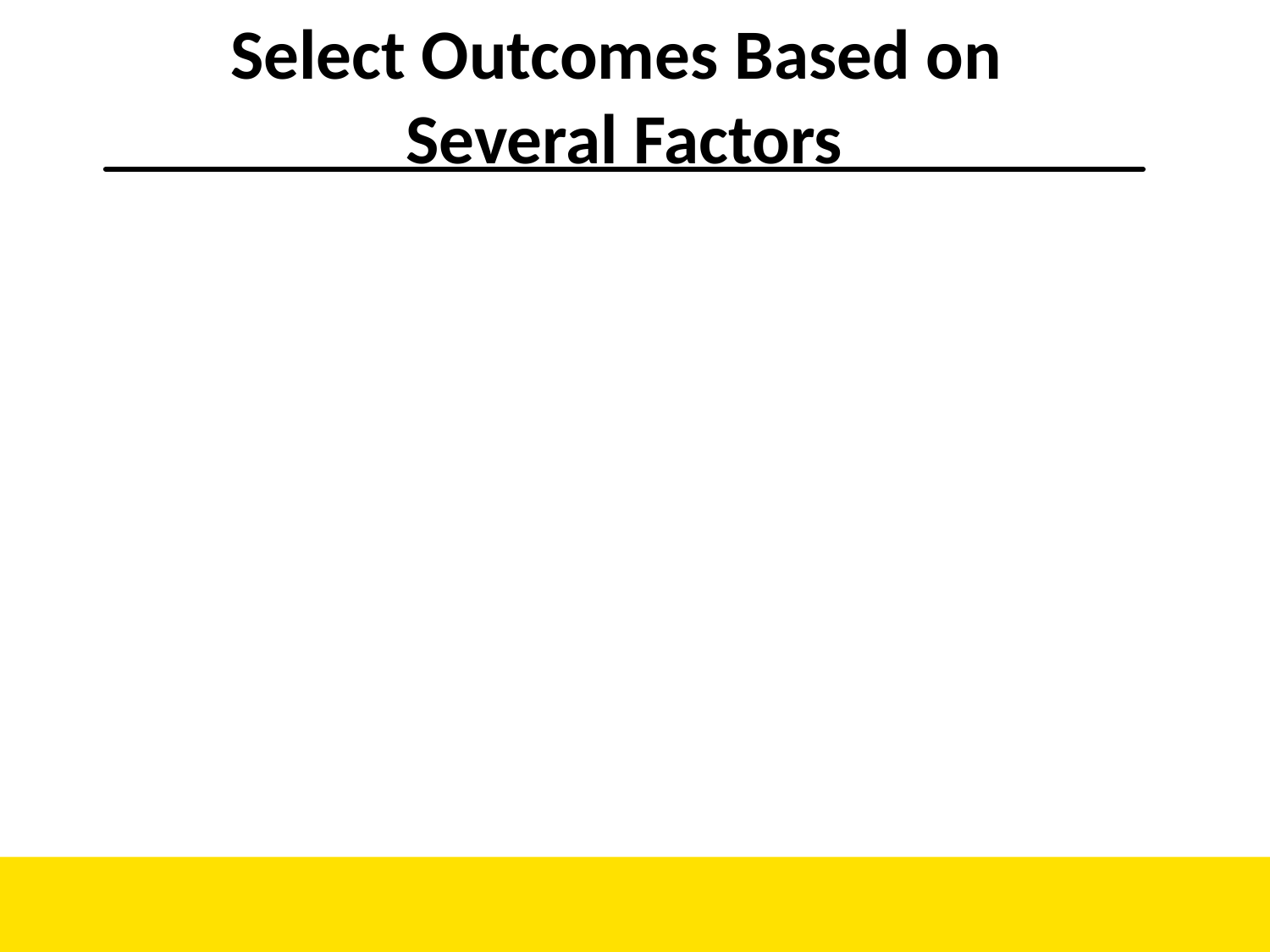

# Select Outcomes Based on Several Factors
Problem/Diagnoses
Patient Preferences
Patient Characteristics
Nursing Treatments
Nurse Competency